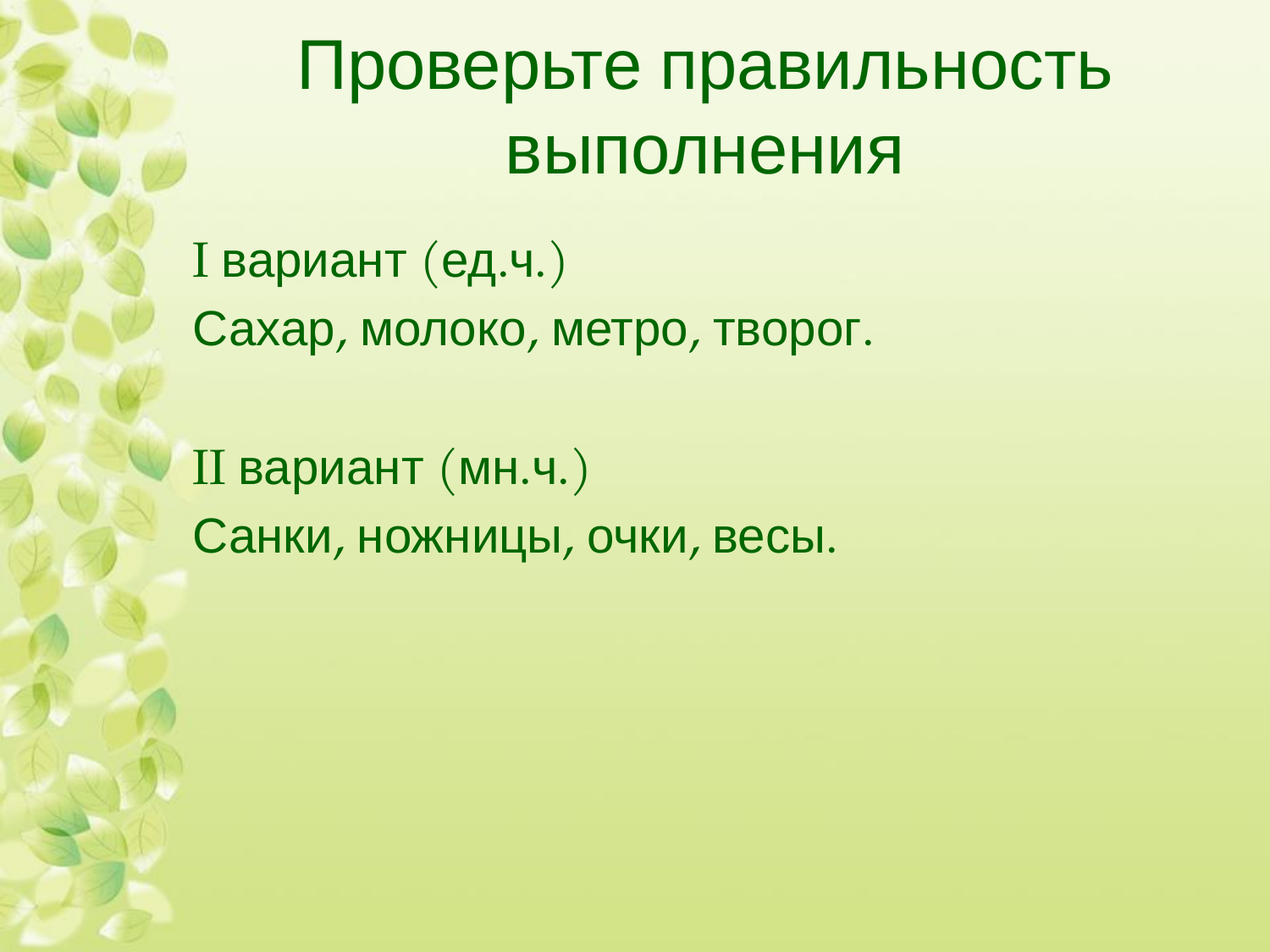

# Проверьте правильность выполнения
I вариант (ед.ч.)
Сахар, молоко, метро, творог.

II вариант (мн.ч.)
Санки, ножницы, очки, весы.